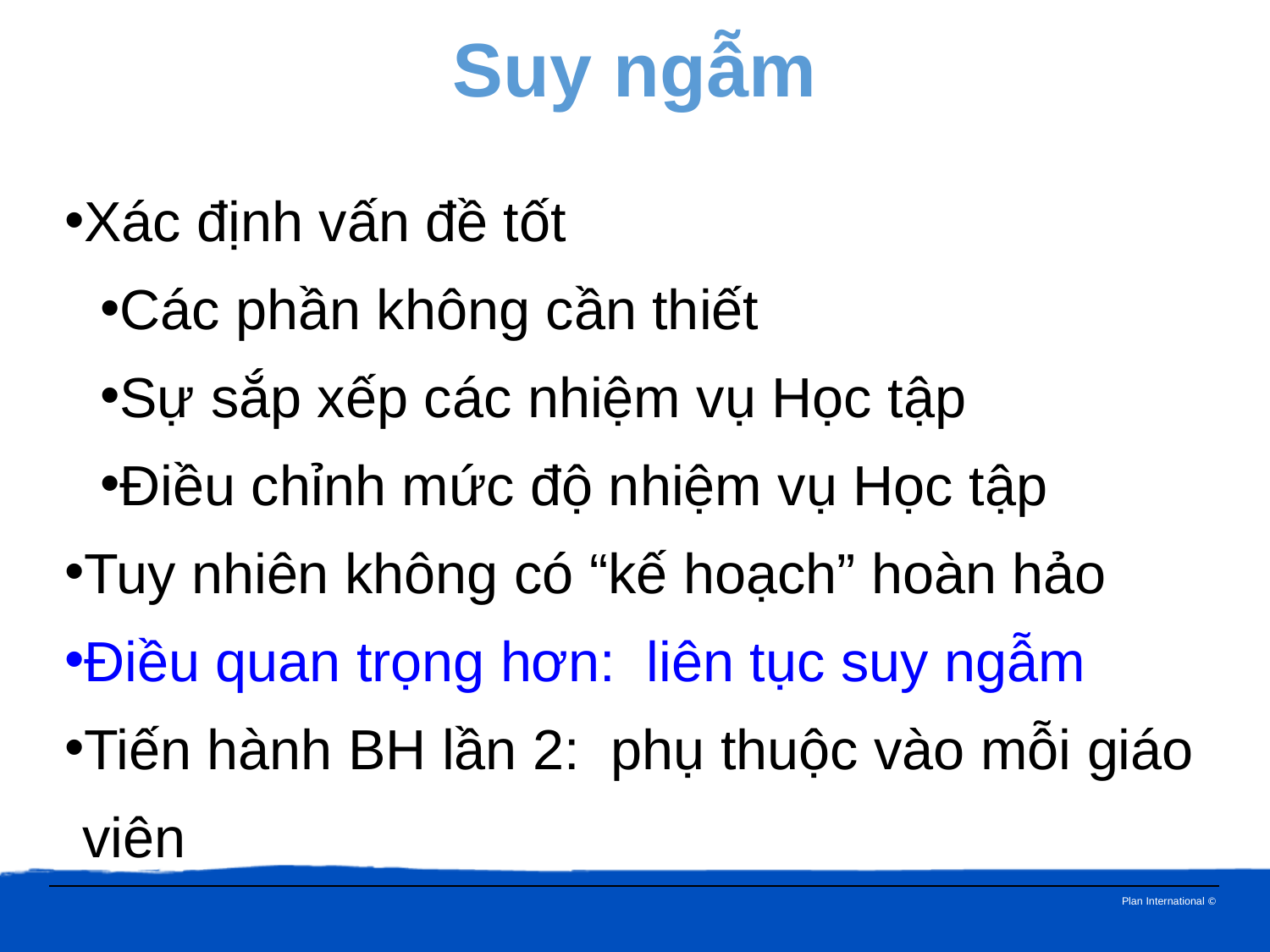

Suy ngẫm
Xác định vấn đề tốt
Các phần không cần thiết
Sự sắp xếp các nhiệm vụ Học tập
Điều chỉnh mức độ nhiệm vụ Học tập
Tuy nhiên không có “kế hoạch” hoàn hảo
Điều quan trọng hơn:  liên tục suy ngẫm
Tiến hành BH lần 2:  phụ thuộc vào mỗi giáo viên